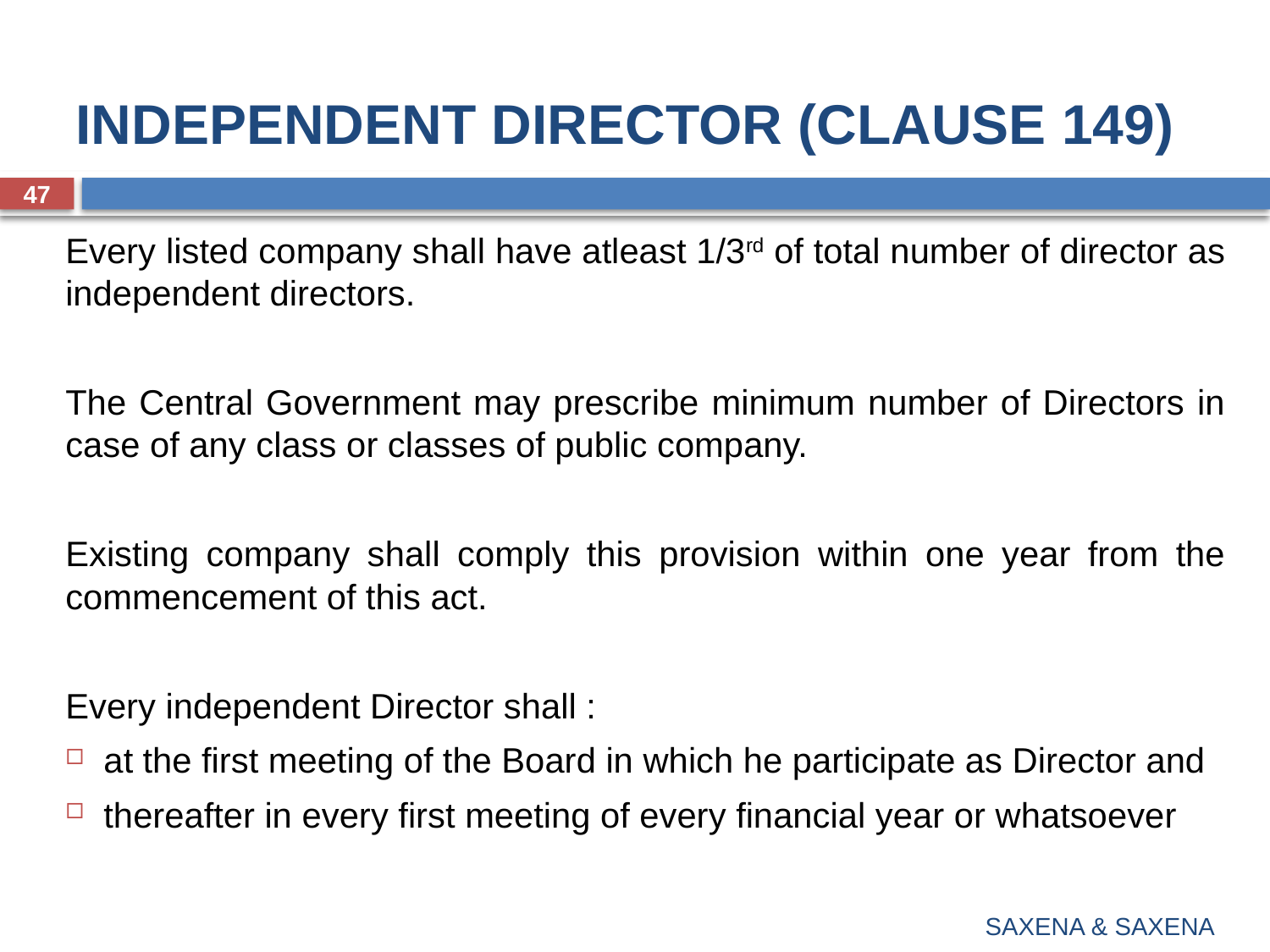

# INDEPENDENT DIRECTOR (CLAUSE 149)
47
Every listed company shall have atleast 1/3rd of total number of director as independent directors.

The Central Government may prescribe minimum number of Directors in case of any class or classes of public company.

Existing company shall comply this provision within one year from the commencement of this act.

Every independent Director shall :
  at the first meeting of the Board in which he participate as Director and
  thereafter in every first meeting of every financial year or whatsoever

SAXENA & SAXENA